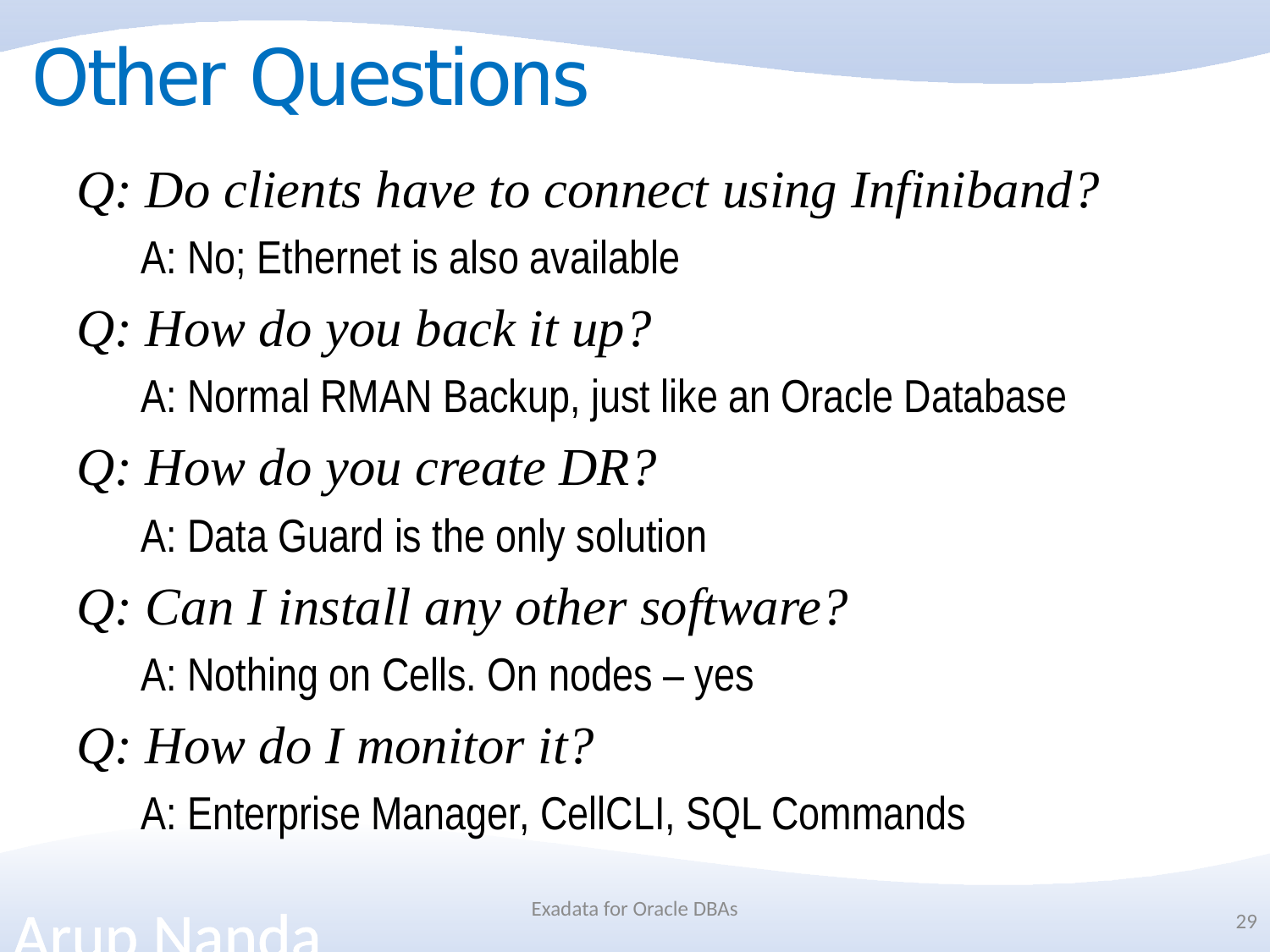

# Other Questions
Q: Do clients have to connect using Infiniband?
A: No; Ethernet is also available
Q: How do you back it up?
A: Normal RMAN Backup, just like an Oracle Database
Q: How do you create DR?
A: Data Guard is the only solution
Q: Can I install any other software?
A: Nothing on Cells. On nodes – yes
Q: How do I monitor it?
A: Enterprise Manager, CellCLI, SQL Commands

Exadata for Oracle DBAs
29